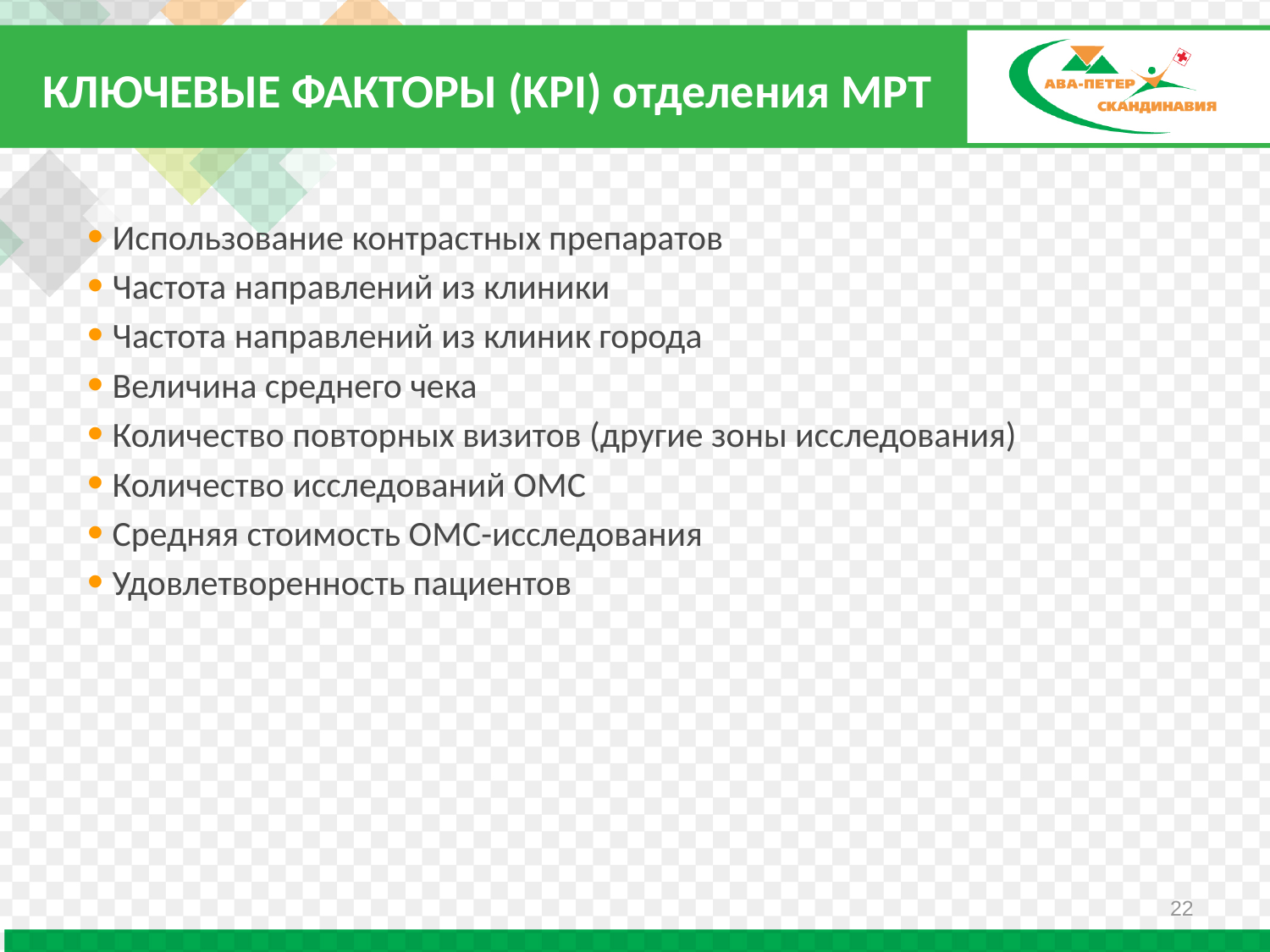

КЛЮЧЕВЫЕ ФАКТОРЫ (KPI) отделения МРТ
Использование контрастных препаратов
Частота направлений из клиники
Частота направлений из клиник города
Величина среднего чека
Количество повторных визитов (другие зоны исследования)
Количество исследований ОМС
Средняя стоимость ОМС-исследования
Удовлетворенность пациентов

22